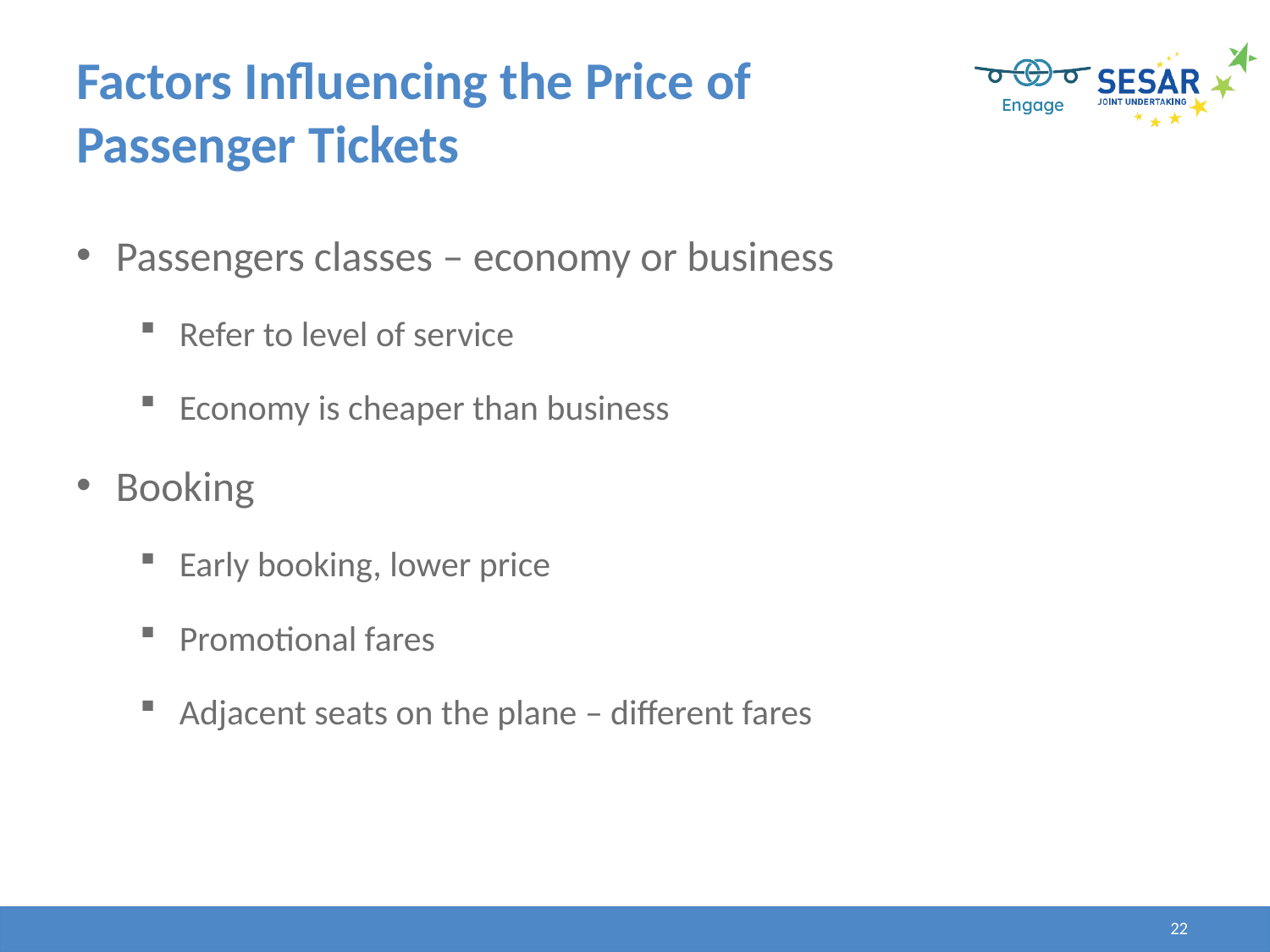

# Factors Influencing the Price of Passenger Tickets
Passengers classes – economy or business
Refer to level of service
Economy is cheaper than business
Booking
Early booking, lower price
Promotional fares
Adjacent seats on the plane – different fares
22